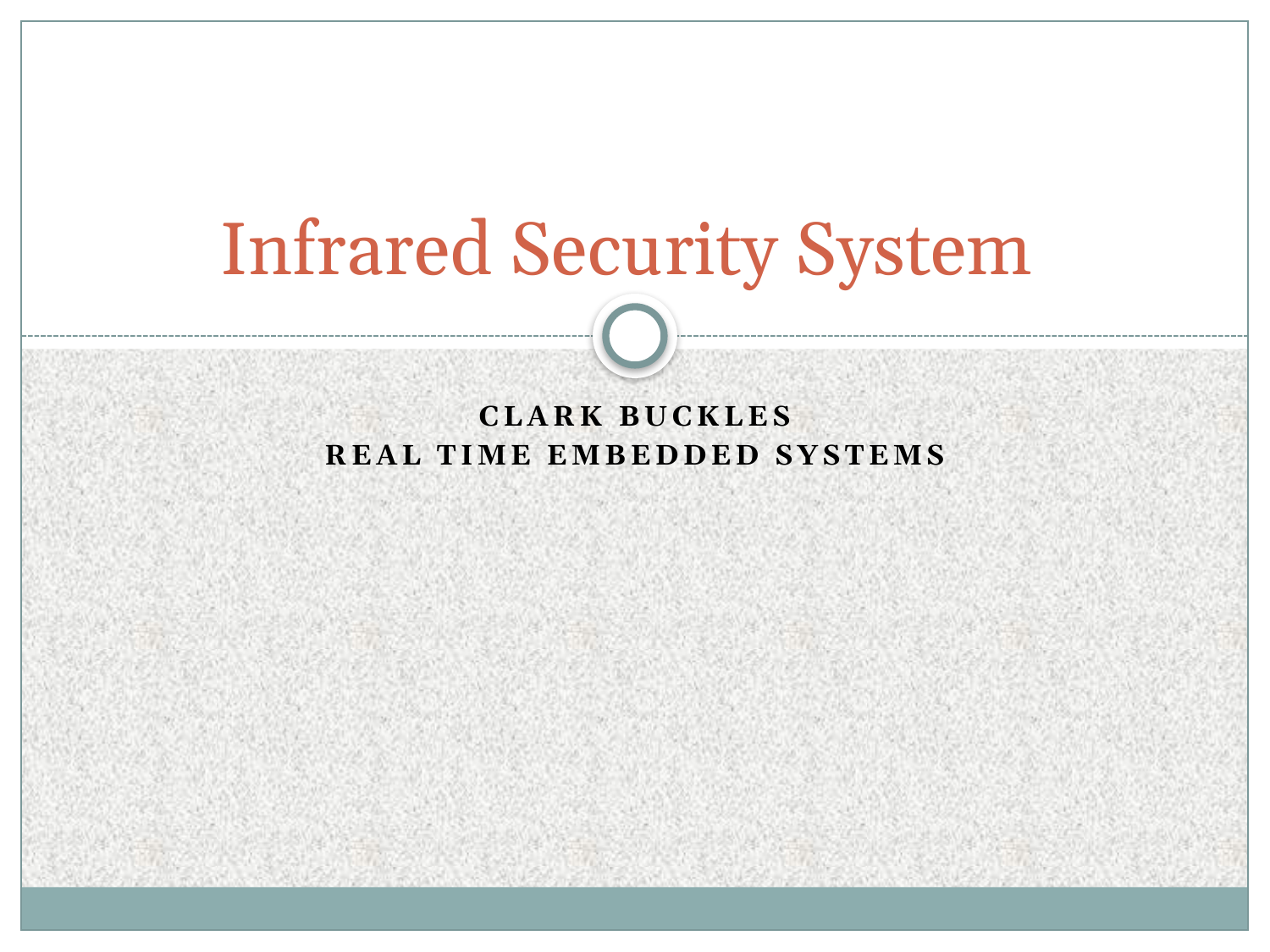

# Infrared Security System
Clark Buckles
Real Time Embedded Systems